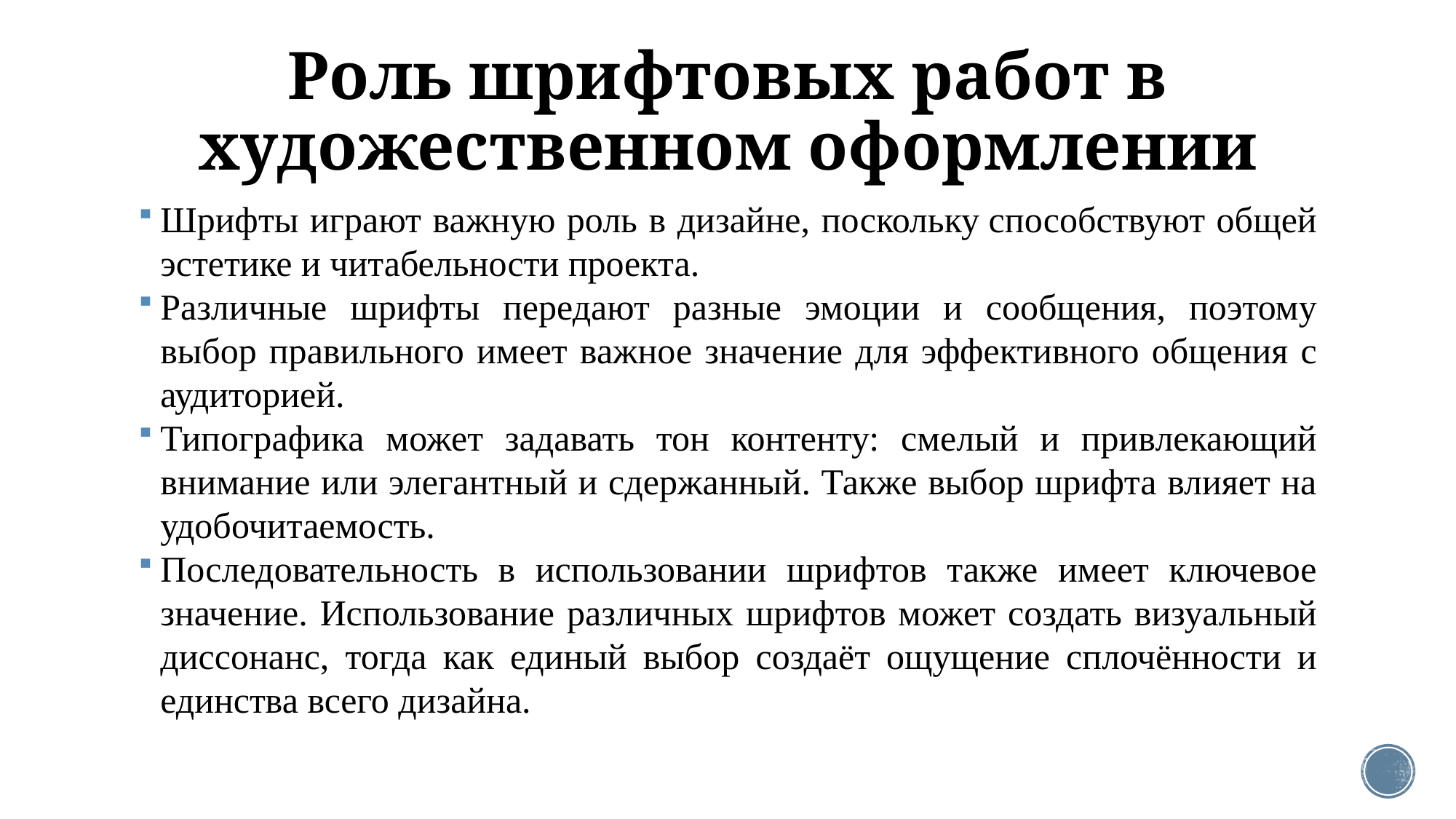

# Роль шрифтовых работ в художественном оформлении
Шрифты играют важную роль в дизайне, поскольку способствуют общей эстетике и читабельности проекта.
Различные шрифты передают разные эмоции и сообщения, поэтому выбор правильного имеет важное значение для эффективного общения с аудиторией.
Типографика может задавать тон контенту: смелый и привлекающий внимание или элегантный и сдержанный. Также выбор шрифта влияет на удобочитаемость.
Последовательность в использовании шрифтов также имеет ключевое значение. Использование различных шрифтов может создать визуальный диссонанс, тогда как единый выбор создаёт ощущение сплочённости и единства всего дизайна.